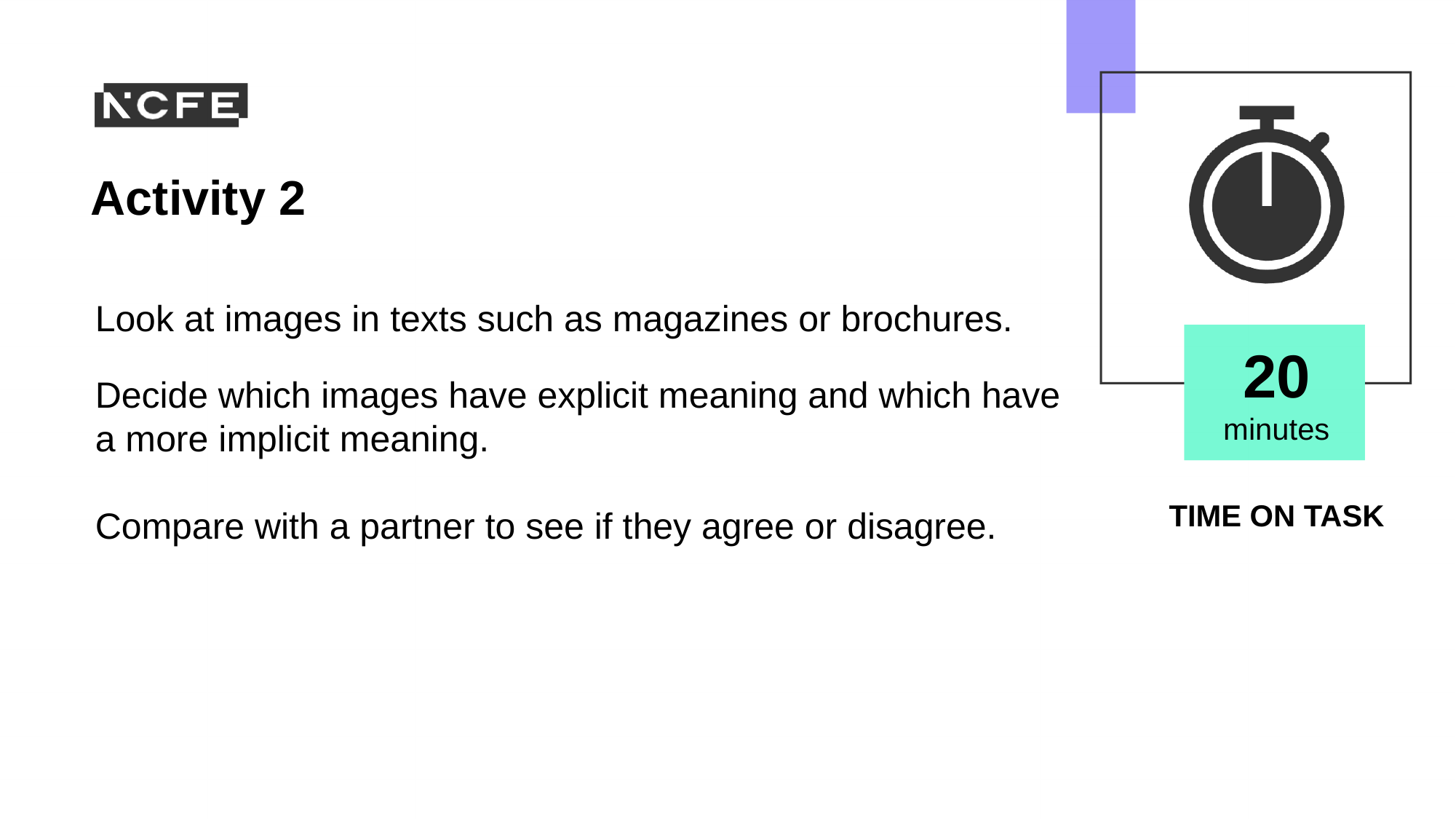

# Activity 2
Look at images in texts such as magazines or brochures.

Decide which images have explicit meaning and which have a more implicit meaning.

Compare with a partner to see if they agree or disagree.
20 minutes